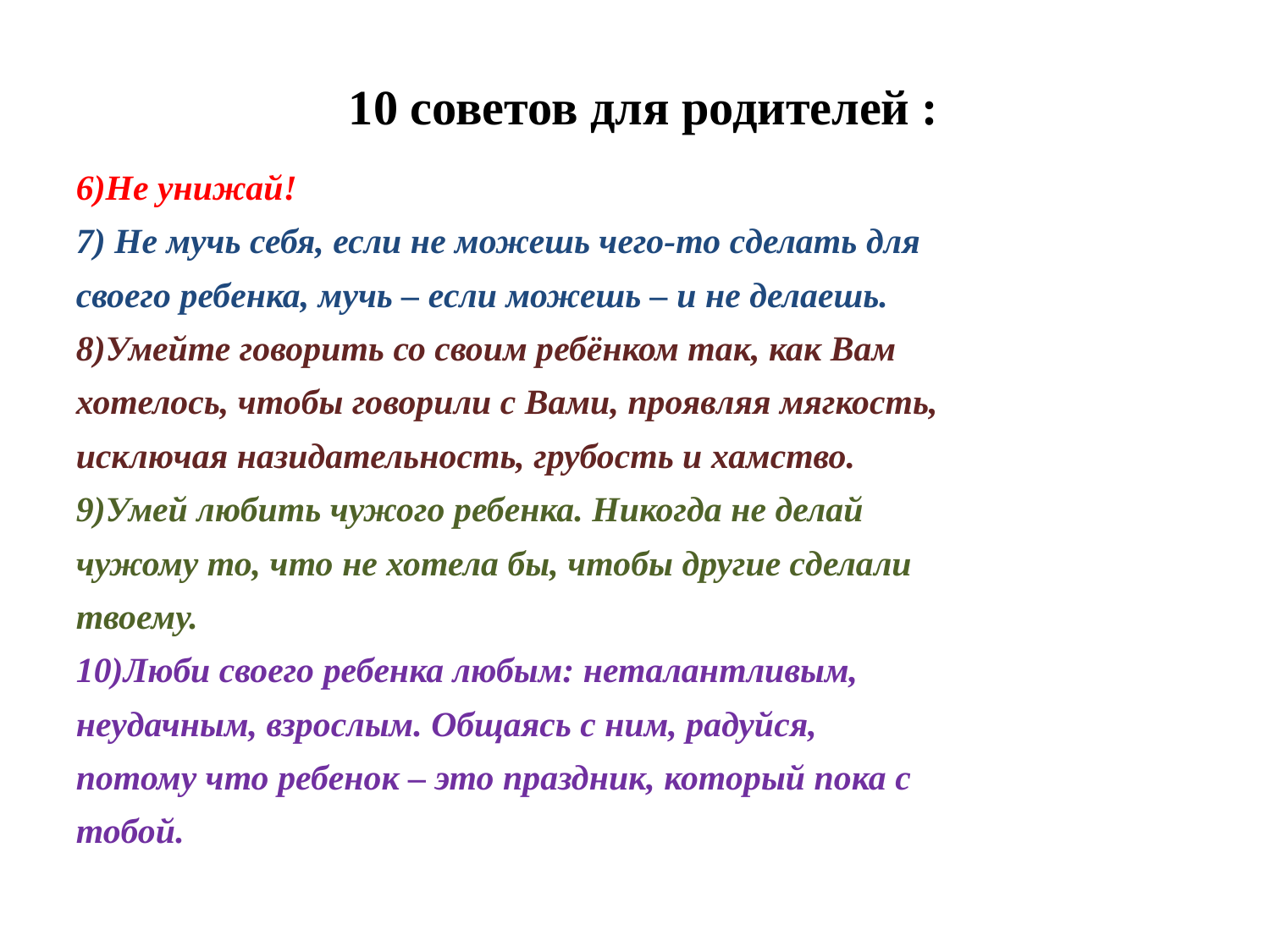

10 советов для родителей :
6)Не унижай!
7) Не мучь себя, если не можешь чего-то сделать для
своего ребенка, мучь – если можешь – и не делаешь.
8)Умейте говорить со своим ребёнком так, как Вам
хотелось, чтобы говорили с Вами, проявляя мягкость,
исключая назидательность, грубость и хамство.
9)Умей любить чужого ребенка. Никогда не делай
чужому то, что не хотела бы, чтобы другие сделали
твоему.
10)Люби своего ребенка любым: неталантливым,
неудачным, взрослым. Общаясь с ним, радуйся,
потому что ребенок – это праздник, который пока с
тобой.